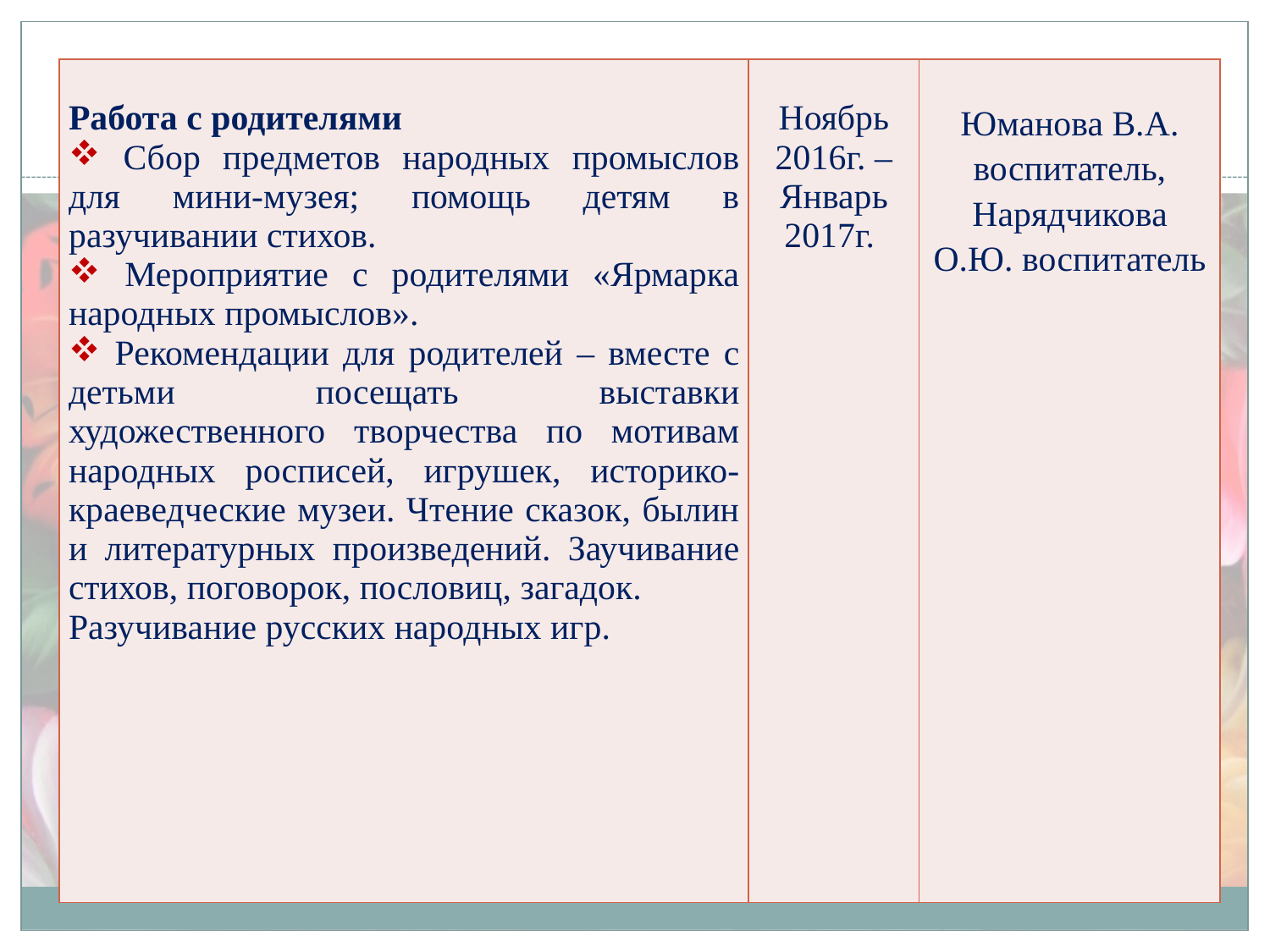

| Работа с родителями Сбор предметов народных промыслов для мини-музея; помощь детям в разучивании стихов. Мероприятие с родителями «Ярмарка народных промыслов». Рекомендации для родителей – вместе с детьми посещать выставки художественного творчества по мотивам народных росписей, игрушек, историко-краеведческие музеи. Чтение сказок, былин и литературных произведений. Заучивание стихов, поговорок, пословиц, загадок. Разучивание русских народных игр. | Ноябрь 2016г. – Январь 2017г. | Юманова В.А. воспитатель, Нарядчикова О.Ю. воспитатель |
| --- | --- | --- |
13